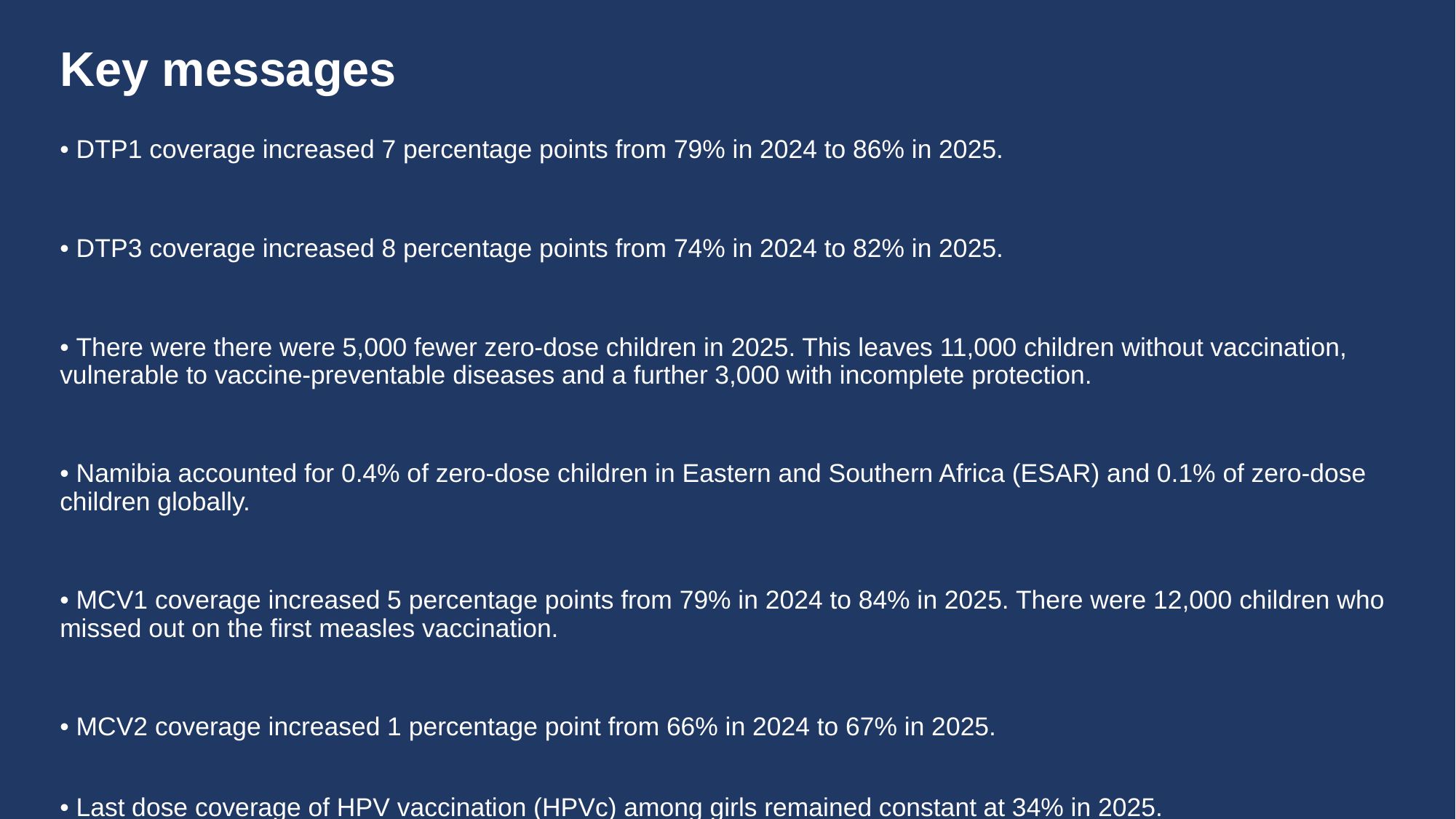

# Key messages
• DTP1 coverage increased 7 percentage points from 79% in 2024 to 86% in 2025.

• DTP3 coverage increased 8 percentage points from 74% in 2024 to 82% in 2025.

• There were there were 5,000 fewer zero-dose children in 2025. This leaves 11,000 children without vaccination, vulnerable to vaccine-preventable diseases and a further 3,000 with incomplete protection.

• Namibia accounted for 0.4% of zero-dose children in Eastern and Southern Africa (ESAR) and 0.1% of zero-dose children globally.

• MCV1 coverage increased 5 percentage points from 79% in 2024 to 84% in 2025. There were 12,000 children who missed out on the first measles vaccination.

• MCV2 coverage increased 1 percentage point from 66% in 2024 to 67% in 2025.

• Last dose coverage of HPV vaccination (HPVc) among girls remained constant at 34% in 2025.